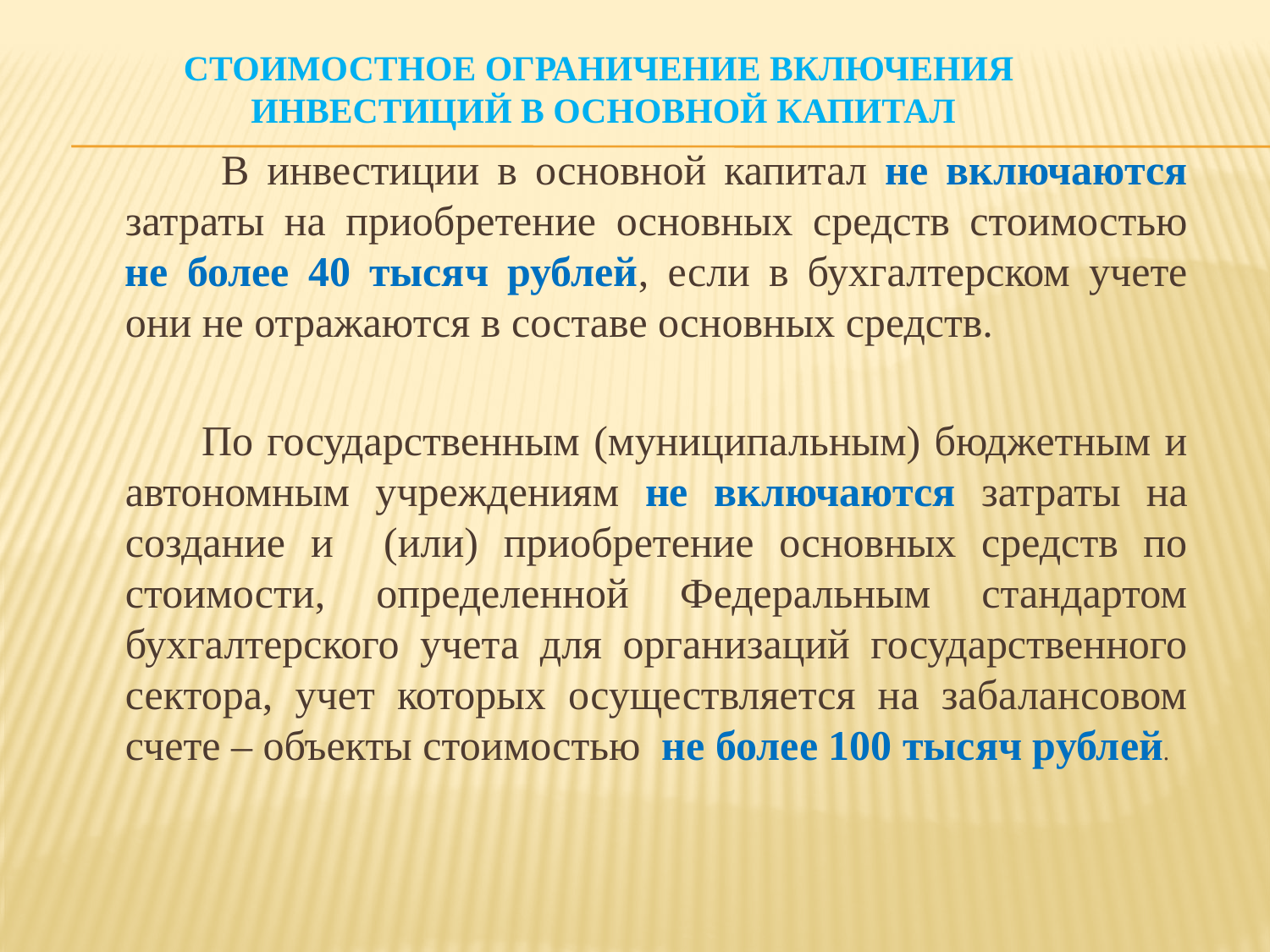

# Стоимостное ограничение включения инвестиций в основной капитал
        В инвестиции в основной капитал не включаются затраты на приобретение основных средств стоимостью не более 40 тысяч рублей, если в бухгалтерском учете они не отражаются в составе основных средств.

         По государственным (муниципальным) бюджетным и автономным учреждениям не включаются затраты на создание и  (или) приобретение основных средств по стоимости, определенной Федеральным стандартом бухгалтерского учета для организаций государственного сектора, учет которых осуществляется на забалансовом счете – объекты стоимостью  не более 100 тысяч рублей.